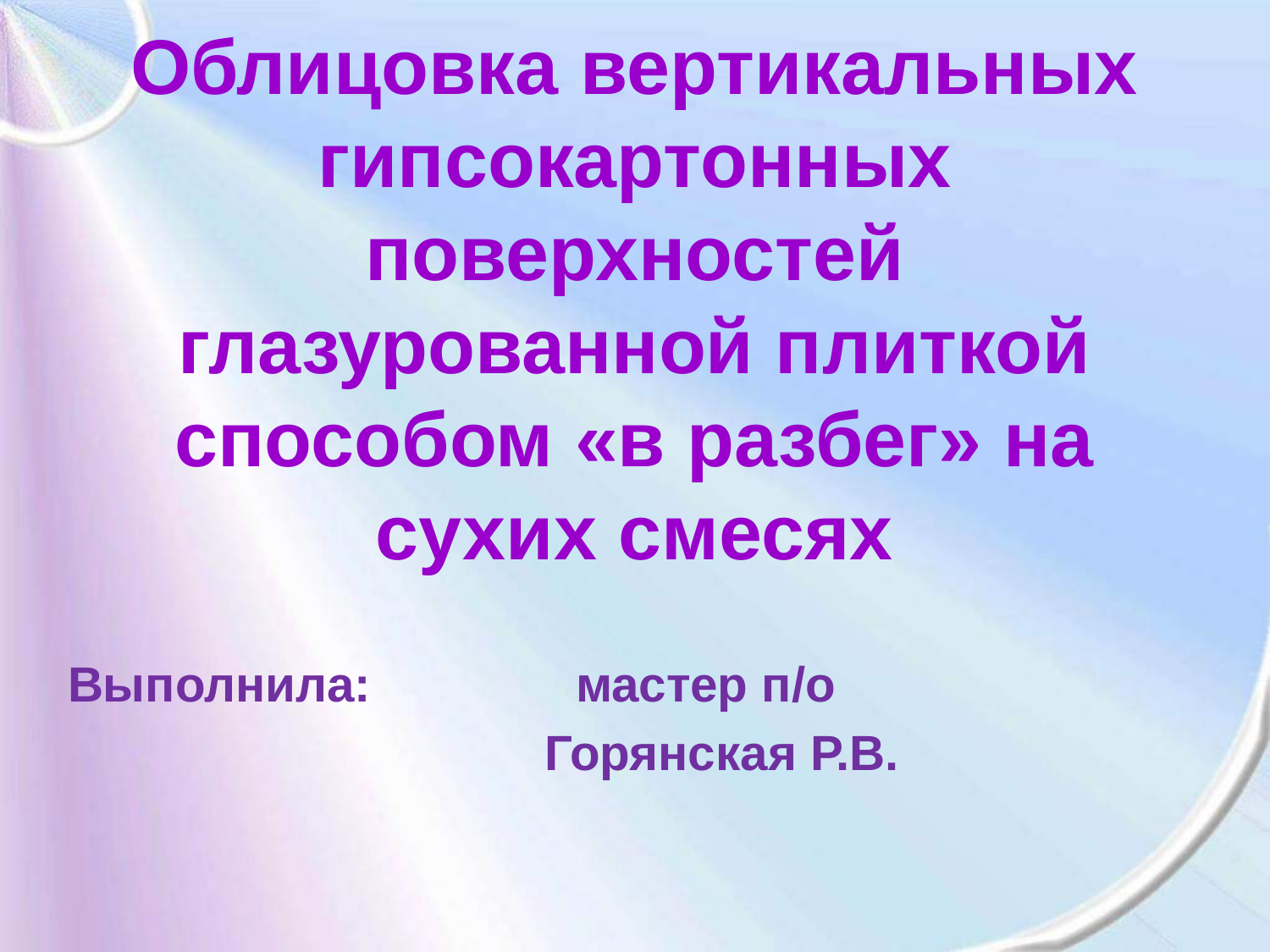

# Облицовка вертикальных гипсокартонных поверхностей глазурованной плиткой способом «в разбег» на сухих смесях
Выполнила:   		мастер п/о
	    		       Горянская Р.В.